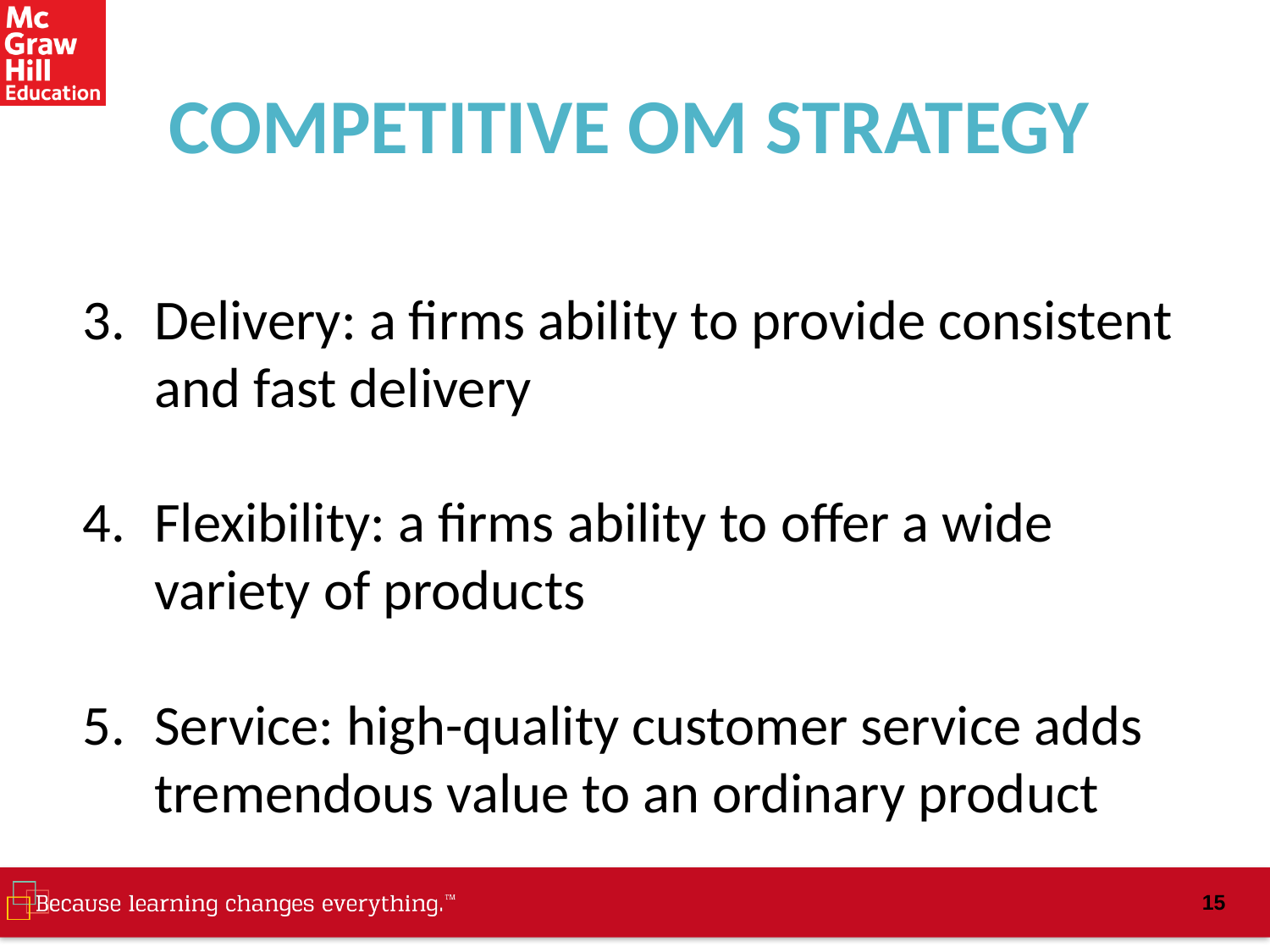

# COMPETITIVE OM STRATEGY
Delivery: a firms ability to provide consistent and fast delivery

Flexibility: a firms ability to offer a wide variety of products

Service: high-quality customer service adds tremendous value to an ordinary product